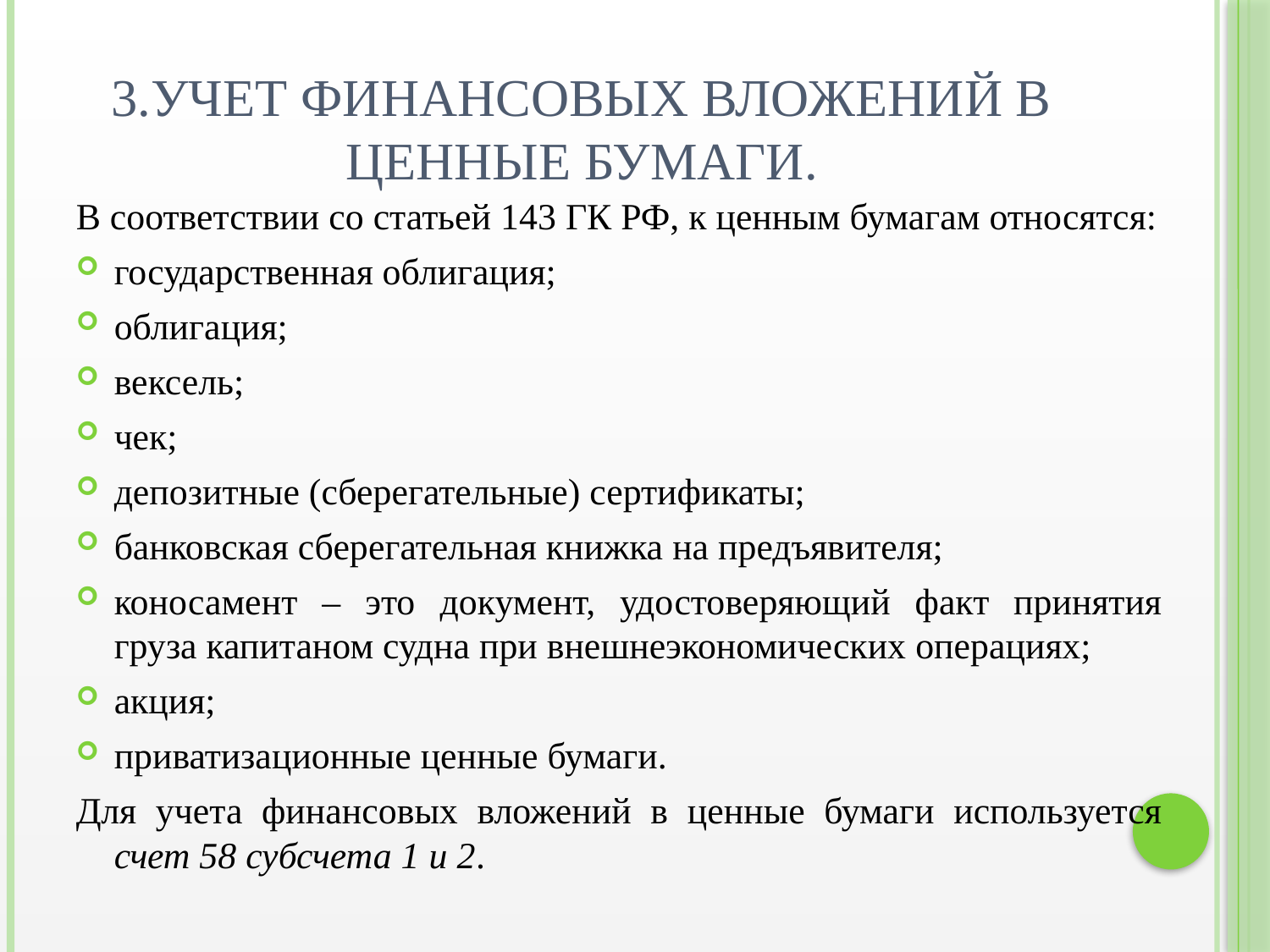

# 3.Учет финансовых вложений в ценные бумаги.
В соответствии со статьей 143 ГК РФ, к ценным бумагам относятся:
государственная облигация;
облигация;
вексель;
чек;
депозитные (сберегательные) сертификаты;
банковская сберегательная книжка на предъявителя;
коносамент – это документ, удостоверяющий факт принятия груза капитаном судна при внешнеэкономических операциях;
акция;
приватизационные ценные бумаги.
Для учета финансовых вложений в ценные бумаги используется счет 58 субсчета 1 и 2.